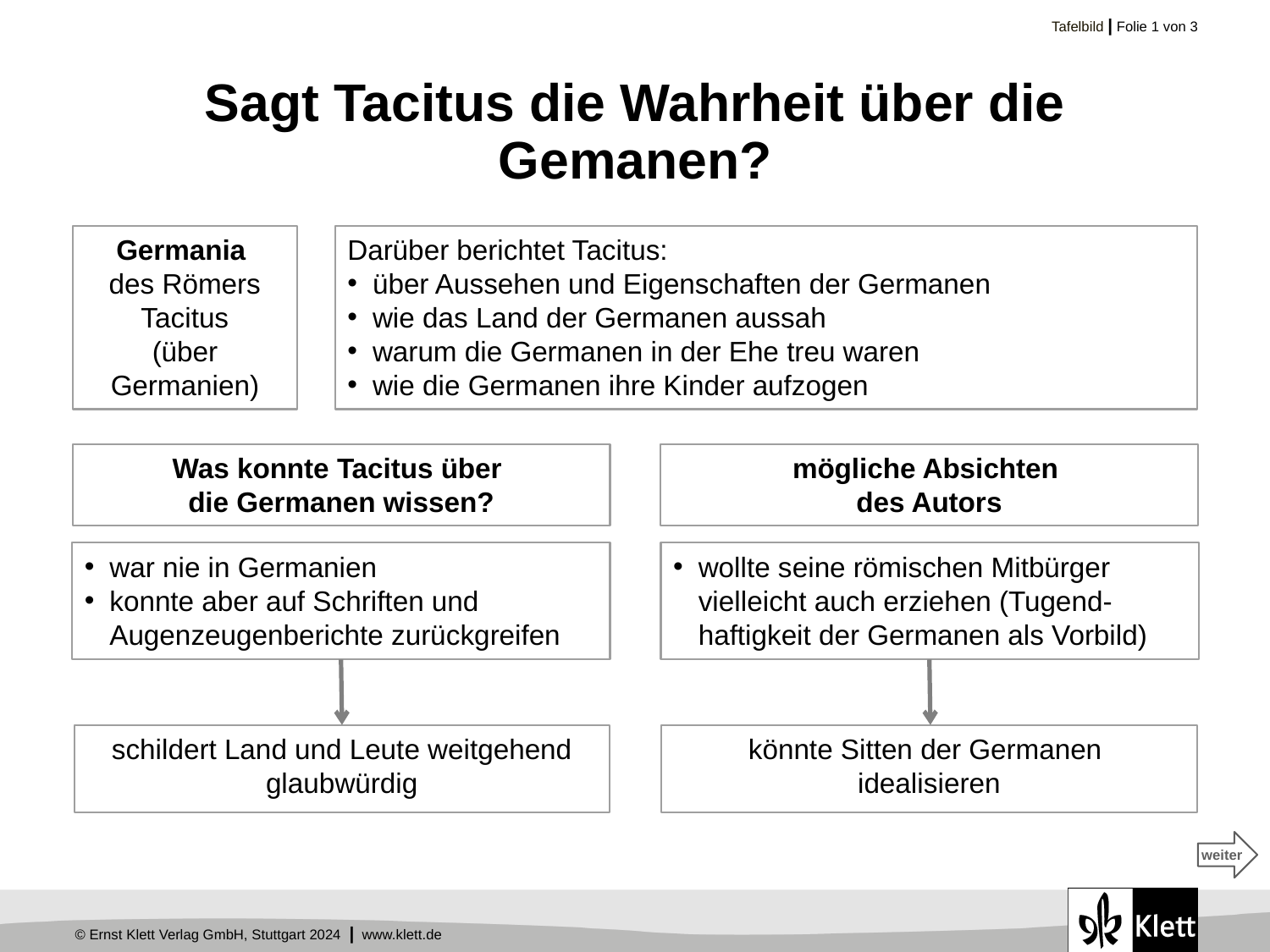

# Sagt Tacitus die Wahrheit über die Gemanen?
Germania
des Römers Tacitus
(über Germanien)
Darüber berichtet Tacitus:
über Aussehen und Eigenschaften der Germanen
wie das Land der Germanen aussah
warum die Germanen in der Ehe treu waren
wie die Germanen ihre Kinder aufzogen
Was konnte Tacitus über
die Germanen wissen?
mögliche Absichten
des Autors
war nie in Germanien
konnte aber auf Schriften und Augenzeugenberichte zurückgreifen
wollte seine römischen Mitbürger vielleicht auch erziehen (Tugend-haftigkeit der Germanen als Vorbild)
schildert Land und Leute weitgehend glaubwürdig
könnte Sitten der Germanen
idealisieren
weiter